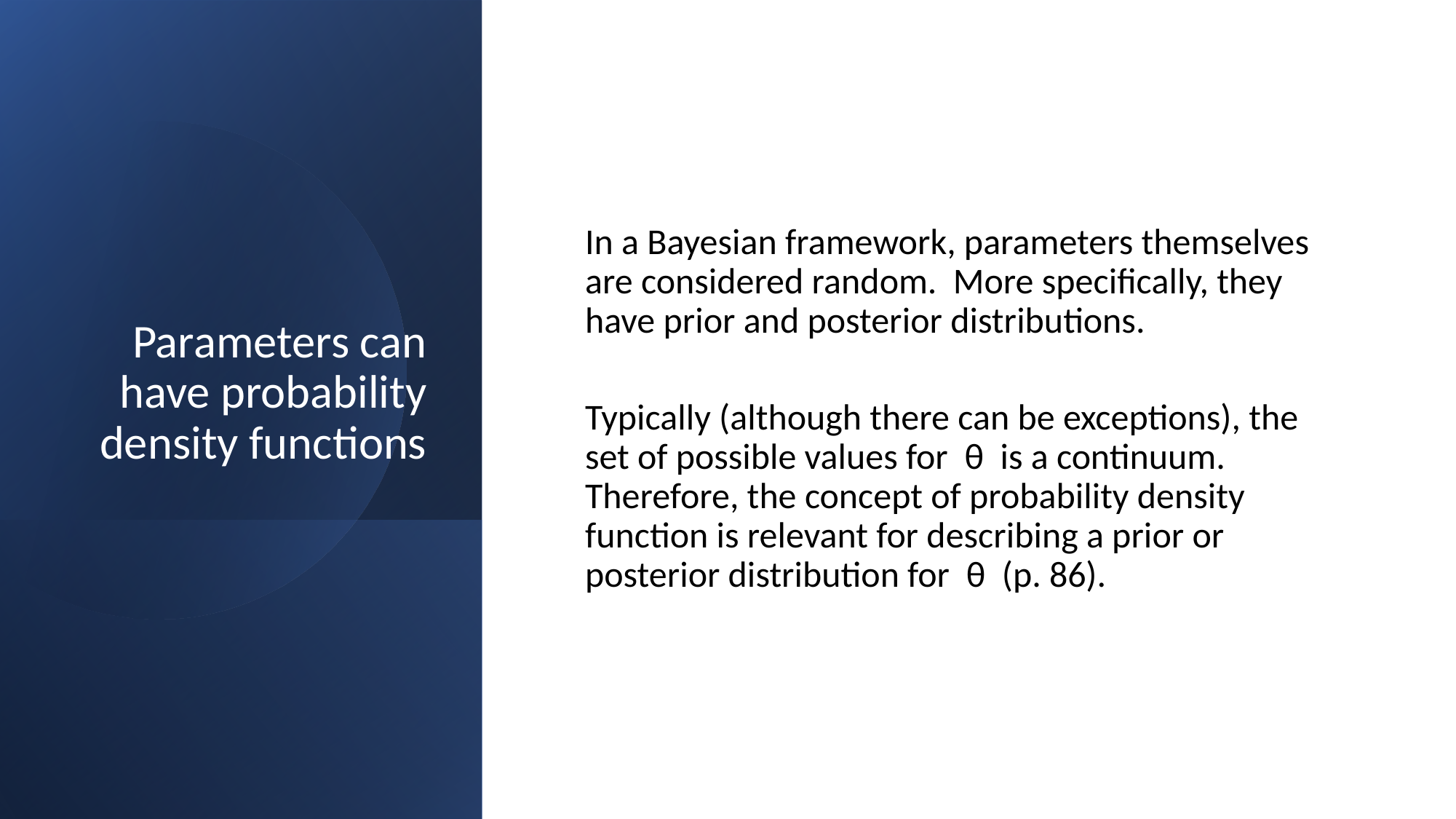

# Parameters can have probability density functions
In a Bayesian framework, parameters themselves are considered random.  More specifically, they have prior and posterior distributions.

Typically (although there can be exceptions), the set of possible values for  θ  is a continuum.  Therefore, the concept of probability density function is relevant for describing a prior or posterior distribution for  θ  (p. 86).